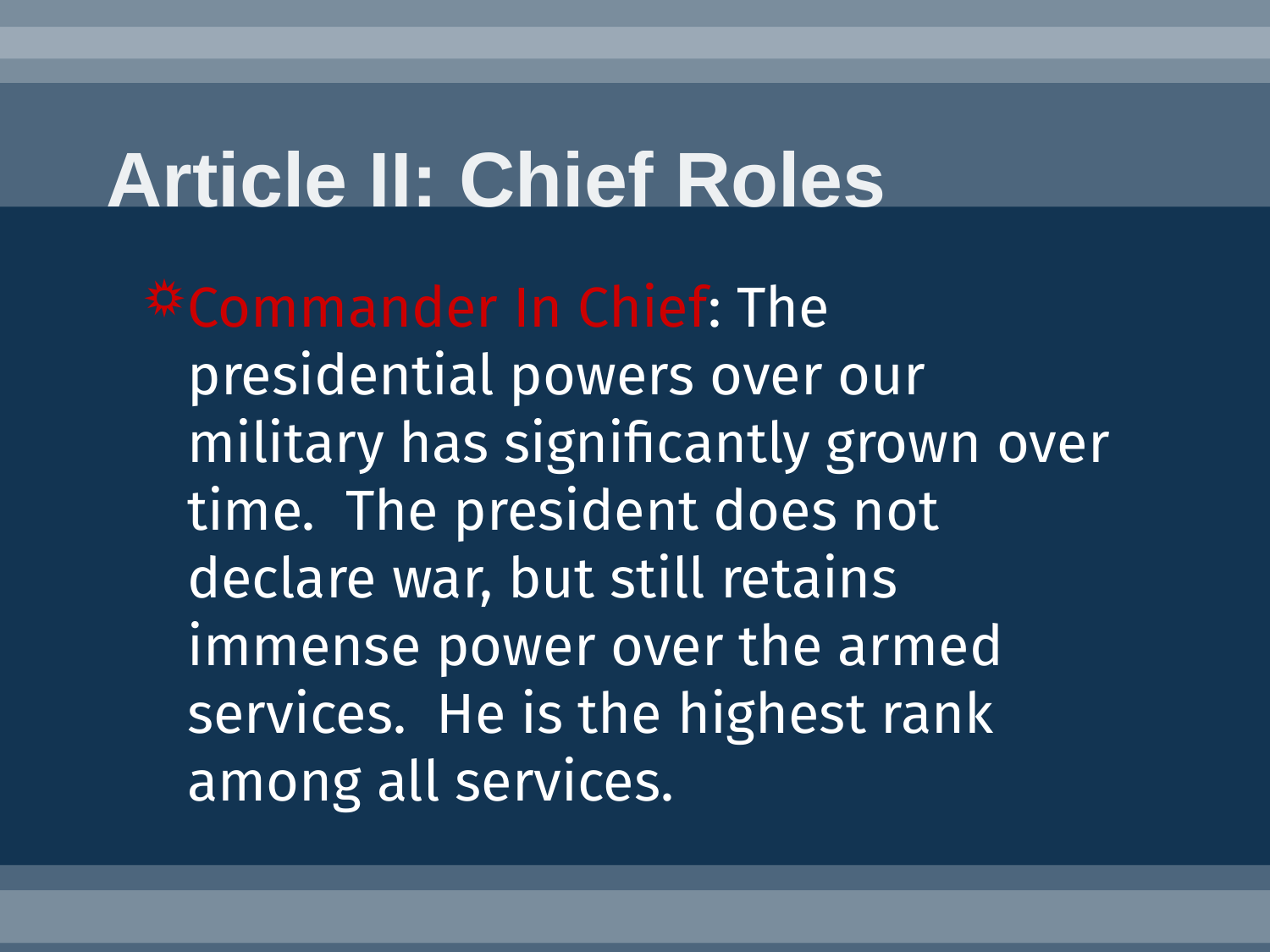

# Article II: Chief Roles
Commander In Chief: The presidential powers over our military has significantly grown over time.  The president does not declare war, but still retains immense power over the armed services.  He is the highest rank among all services.